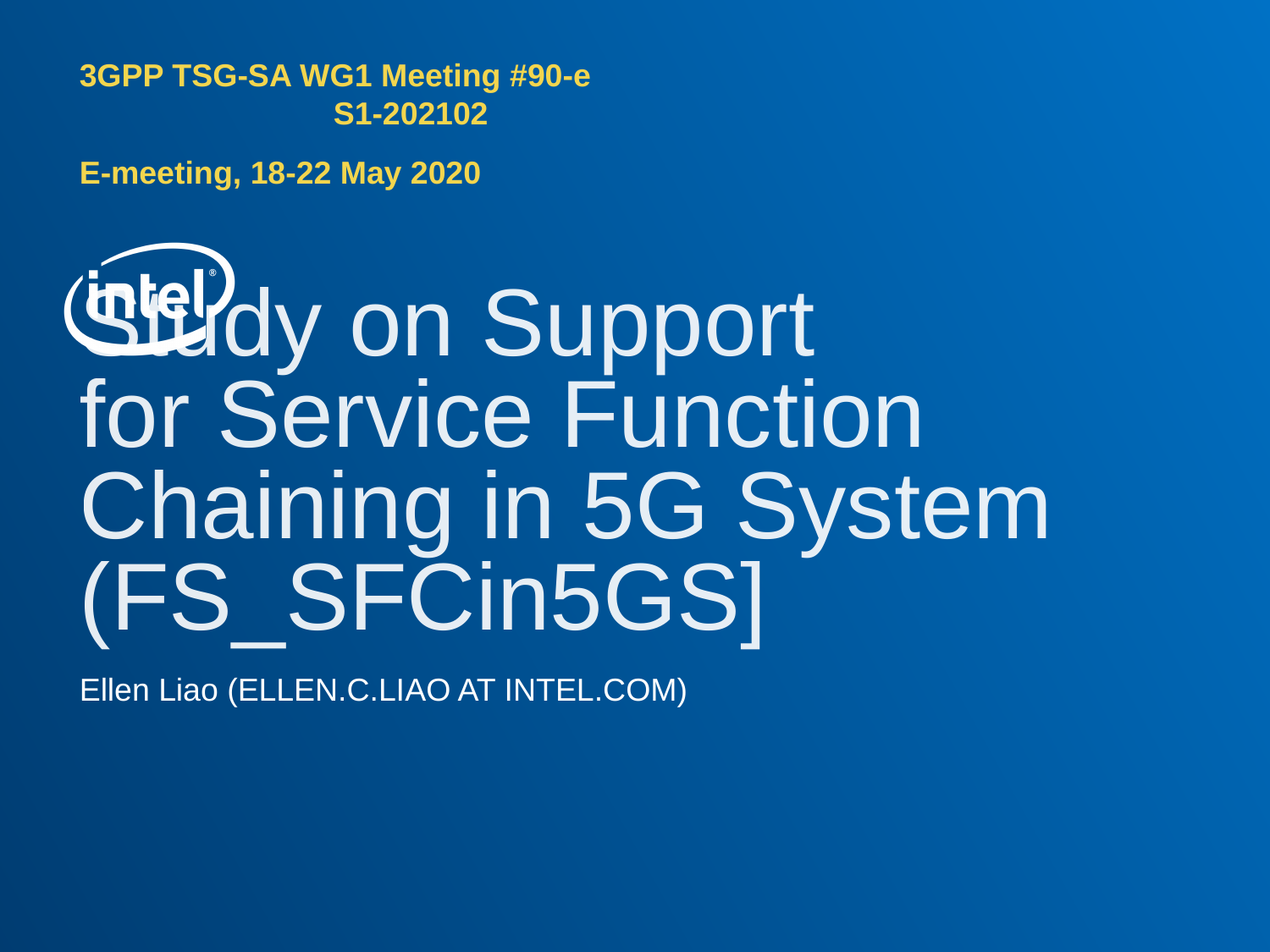

3GPP TSG-SA WG1 Meeting #90-e						S1-202102
E-meeting, 18-22 May 2020
# Study on Support for Service Function Chaining in 5G System (FS_SFCin5GS]
Ellen Liao (ELLEN.C.LIAO AT INTEL.COM)